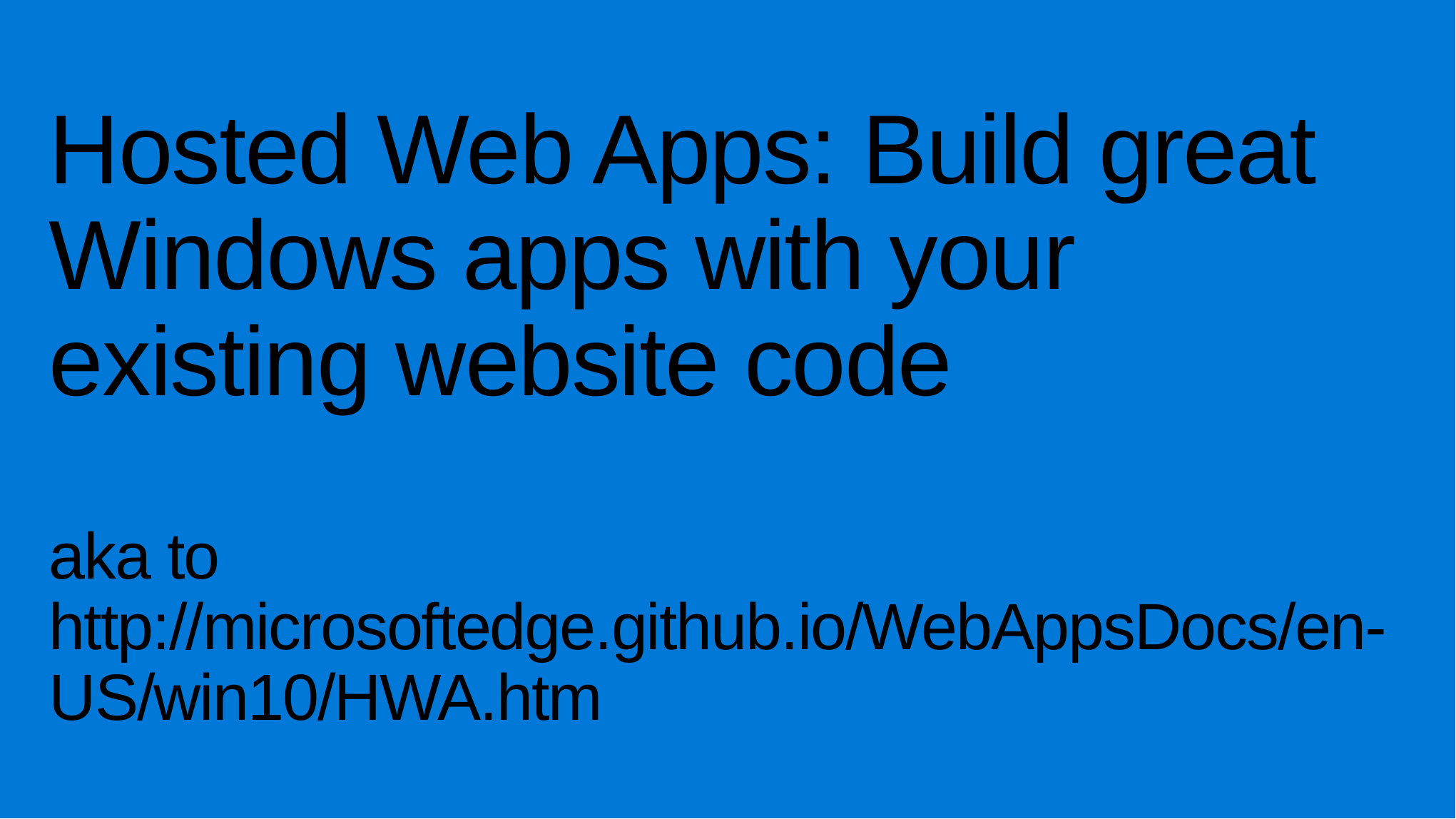

# Hosted Web Apps: Build great Windows apps with your existing website code aka to http://microsoftedge.github.io/WebAppsDocs/en-US/win10/HWA.htm